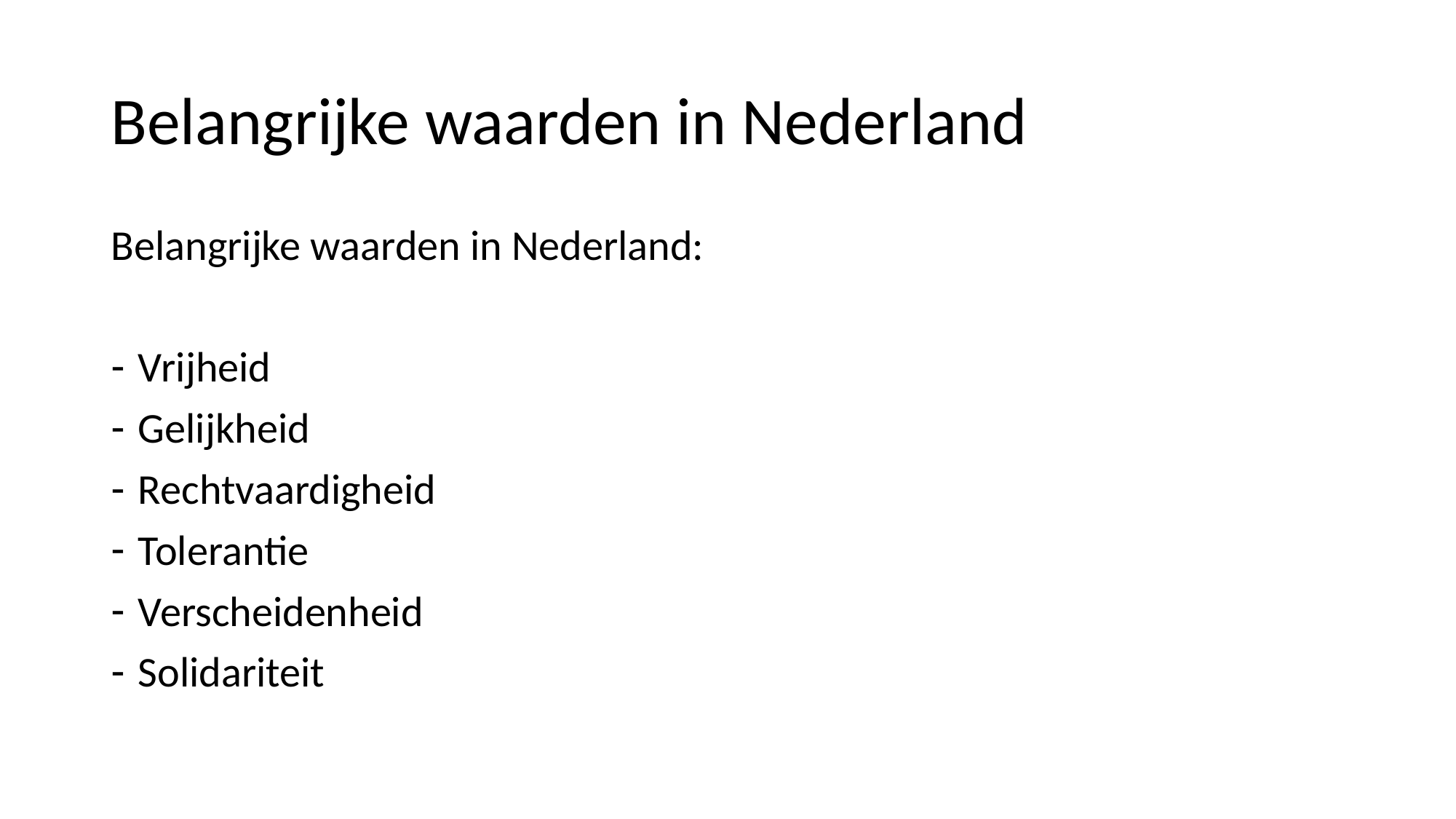

# Belangrijke waarden in Nederland
Belangrijke waarden in Nederland:

Vrijheid
Gelijkheid
Rechtvaardigheid
Tolerantie
Verscheidenheid
Solidariteit